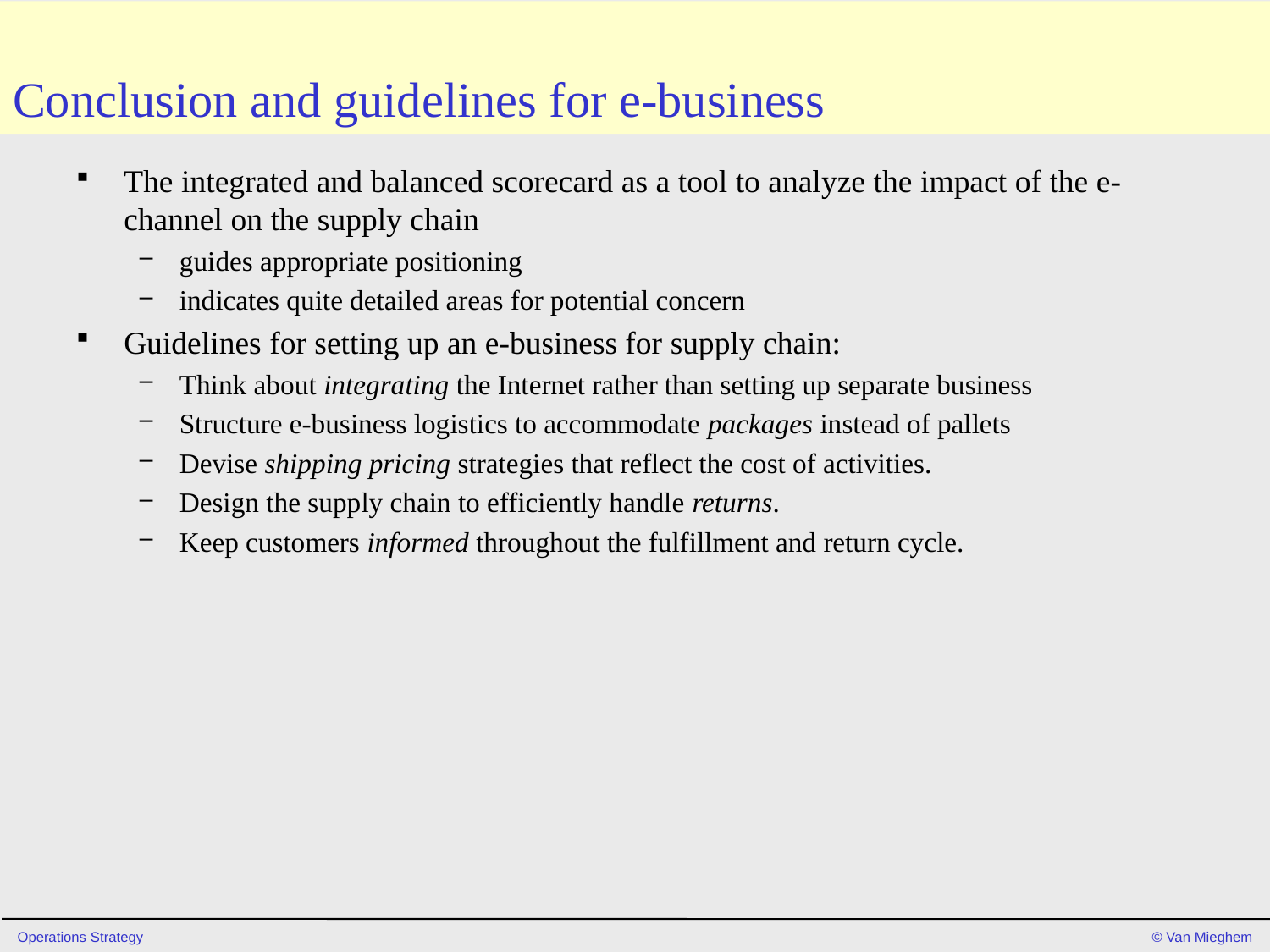

# Conclusion and guidelines for e-business
The integrated and balanced scorecard as a tool to analyze the impact of the e-channel on the supply chain
guides appropriate positioning
indicates quite detailed areas for potential concern
Guidelines for setting up an e-business for supply chain:
Think about integrating the Internet rather than setting up separate business
Structure e-business logistics to accommodate packages instead of pallets
Devise shipping pricing strategies that reflect the cost of activities.
Design the supply chain to efficiently handle returns.
Keep customers informed throughout the fulfillment and return cycle.